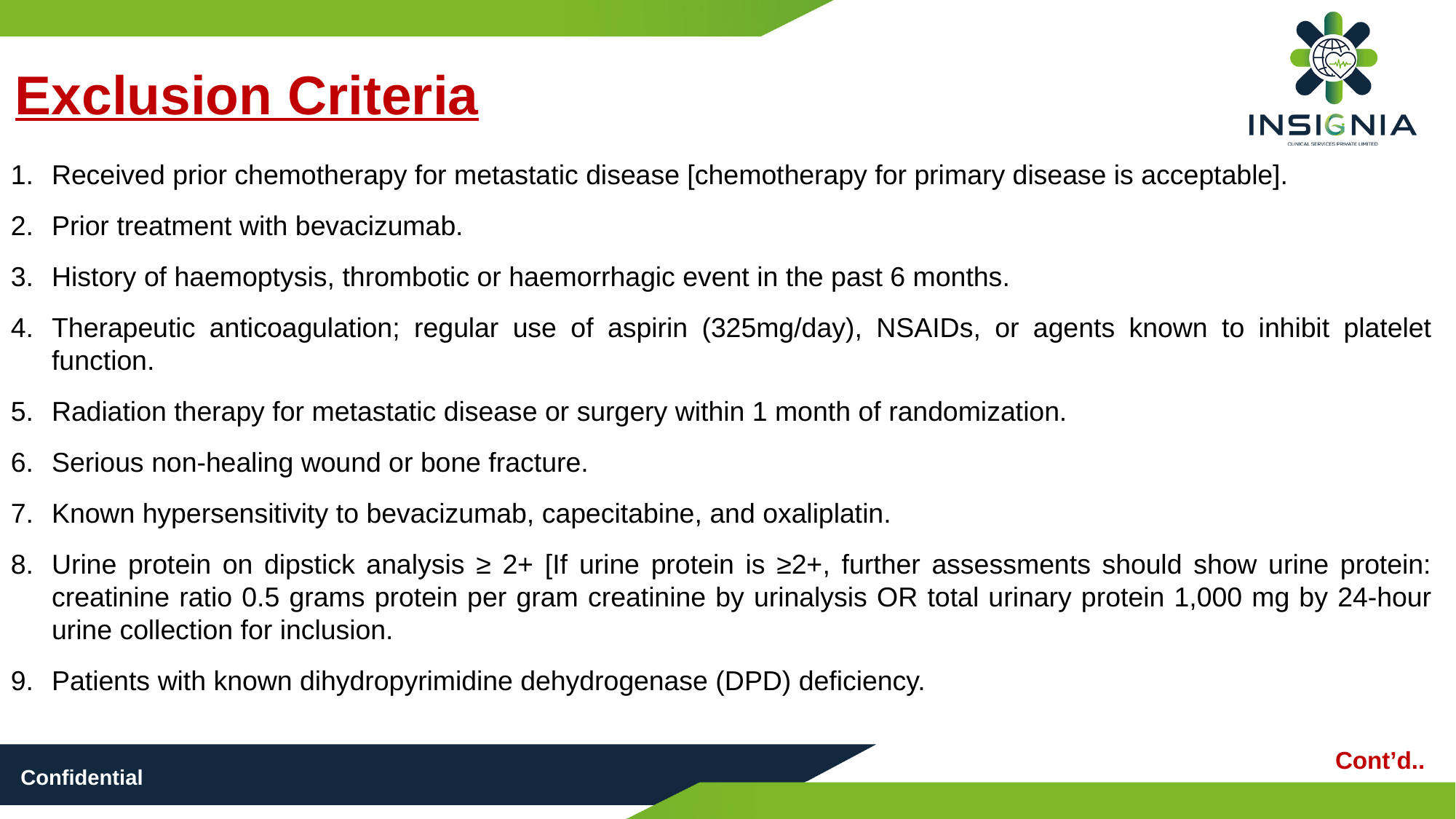

Exclusion Criteria
Received prior chemotherapy for metastatic disease [chemotherapy for primary disease is acceptable].

Prior treatment with bevacizumab.

History of haemoptysis, thrombotic or haemorrhagic event in the past 6 months.

Therapeutic anticoagulation; regular use of aspirin (325mg/day), NSAIDs, or agents known to inhibit platelet function.

Radiation therapy for metastatic disease or surgery within 1 month of randomization.

Serious non-healing wound or bone fracture.

Known hypersensitivity to bevacizumab, capecitabine, and oxaliplatin.

Urine protein on dipstick analysis ≥ 2+ [If urine protein is ≥2+, further assessments should show urine protein: creatinine ratio 0.5 grams protein per gram creatinine by urinalysis OR total urinary protein 1,000 mg by 24-hour urine collection for inclusion.

Patients with known dihydropyrimidine dehydrogenase (DPD) deficiency.

Cont’d..
Confidential